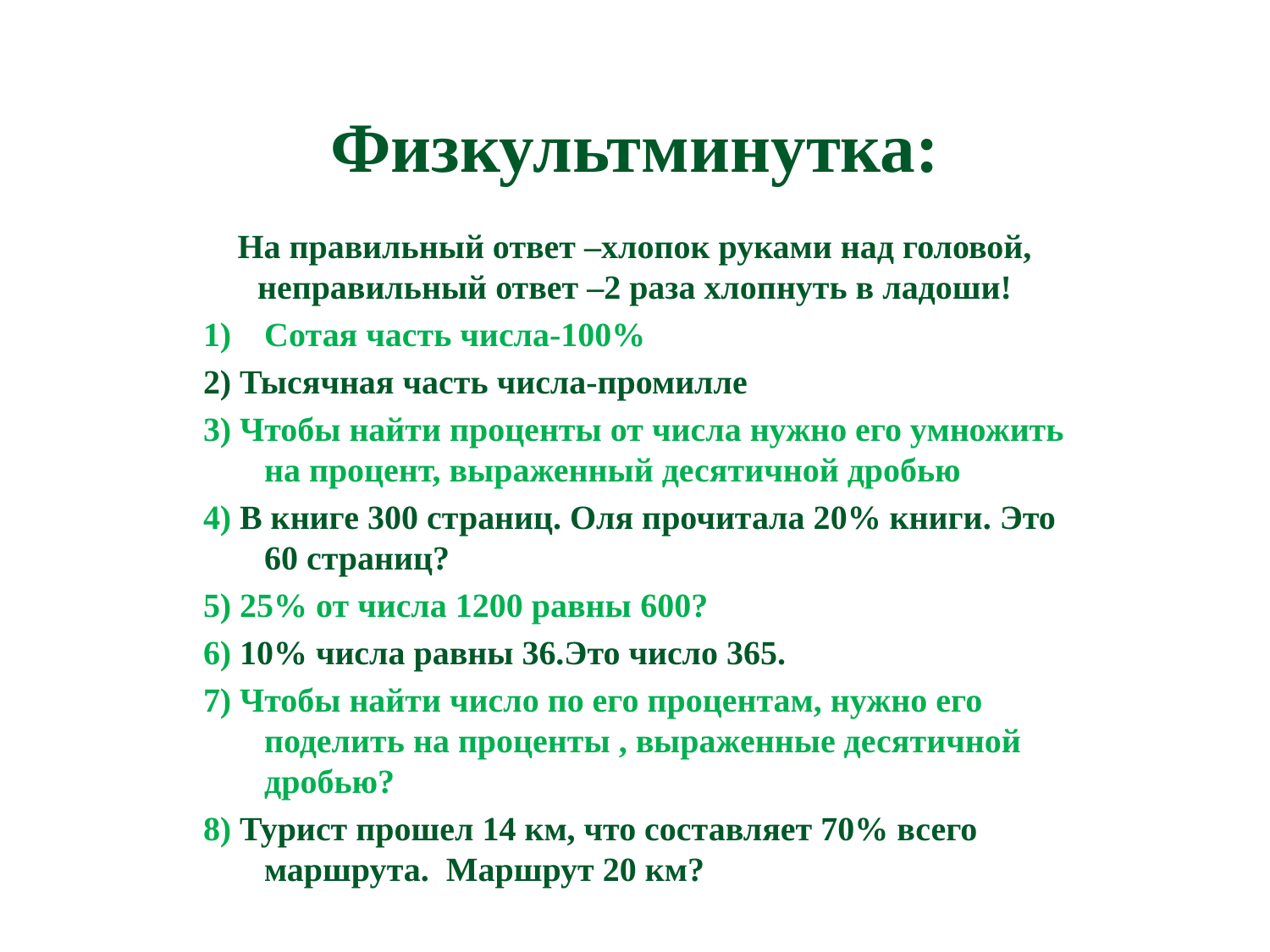

# Физкультминутка:
На правильный ответ –хлопок руками над головой, неправильный ответ –2 раза хлопнуть в ладоши!
Сотая часть числа-100%
2) Тысячная часть числа-промилле
3) Чтобы найти проценты от числа нужно его умножить на процент, выраженный десятичной дробью
4) В книге 300 страниц. Оля прочитала 20% книги. Это 60 страниц?
5) 25% от числа 1200 равны 600?
6) 10% числа равны 36.Это число 365.
7) Чтобы найти число по его процентам, нужно его поделить на проценты , выраженные десятичной дробью?
8) Турист прошел 14 км, что составляет 70% всего маршрута.  Маршрут 20 км?